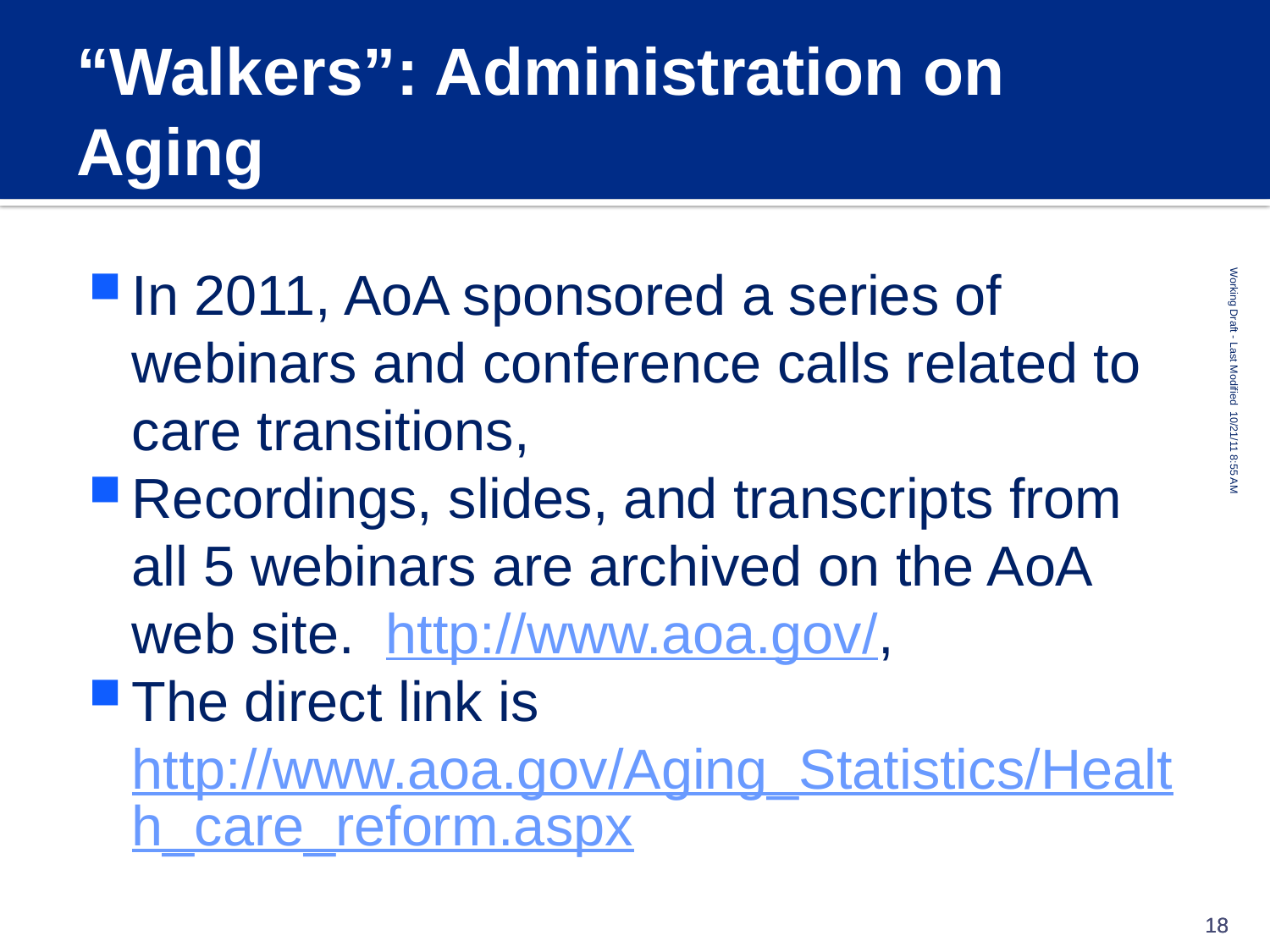

# “Walkers”: Administration on Aging
In 2011, AoA sponsored a series of webinars and conference calls related to care transitions,
Recordings, slides, and transcripts from all 5 webinars are archived on the AoA web site.  http://www.aoa.gov/,
The direct link is http://www.aoa.gov/Aging_Statistics/Health_care_reform.aspx

18